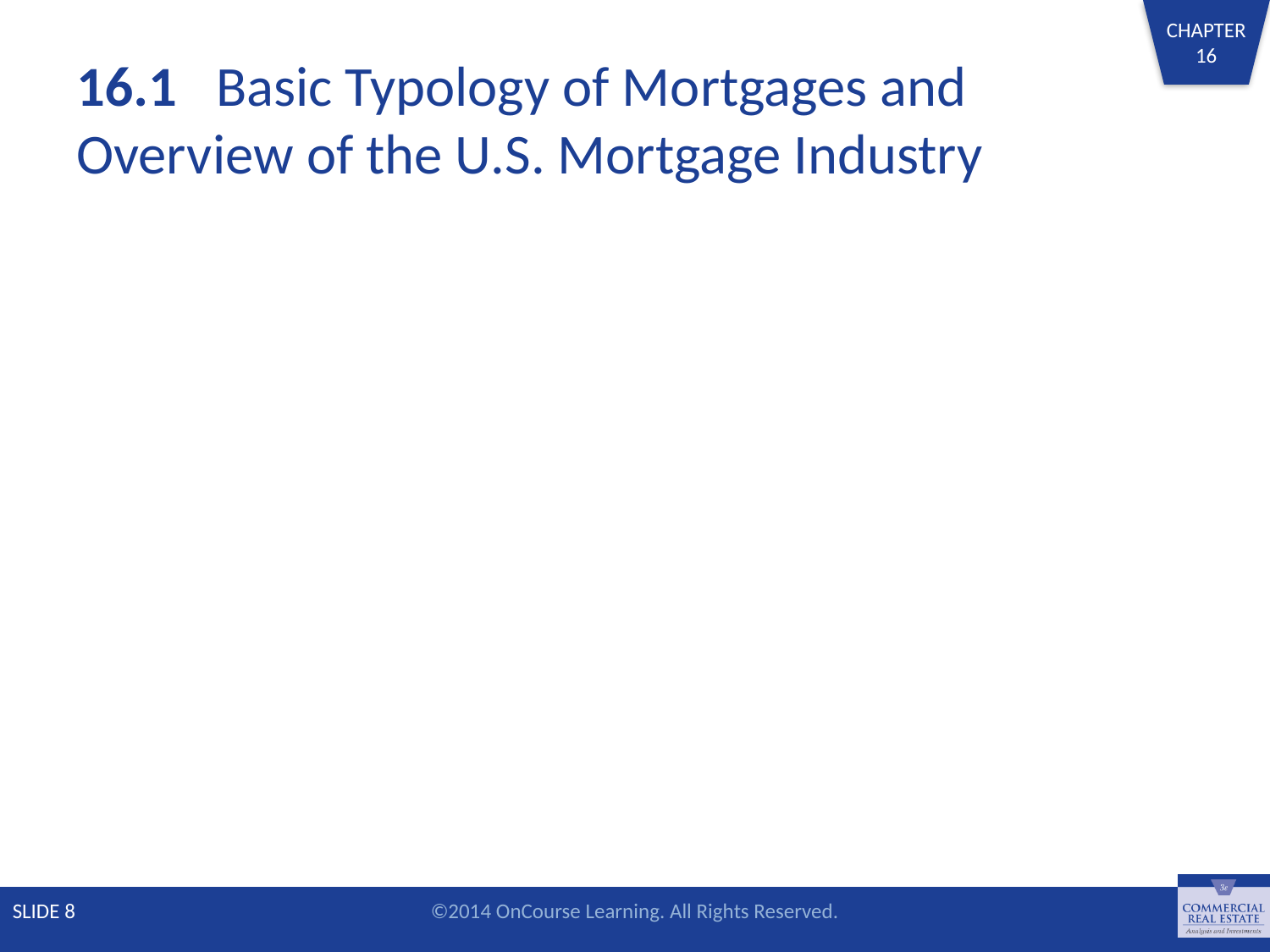

# 16.1	 Basic Typology of Mortgages and Overview of the U.S. Mortgage Industry

SLIDE 8